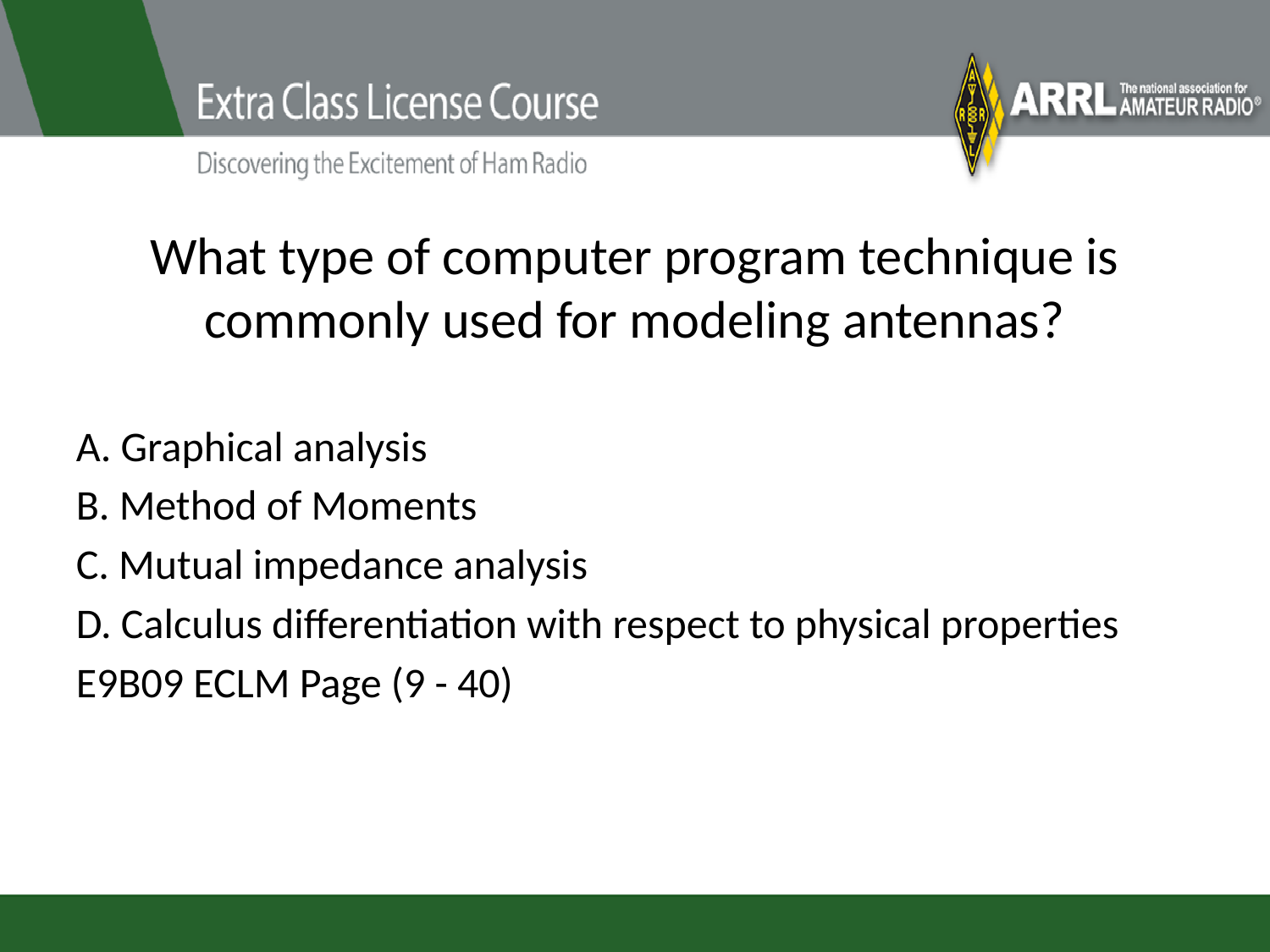

# What type of computer program technique is commonly used for modeling antennas?
A. Graphical analysis
B. Method of Moments
C. Mutual impedance analysis
D. Calculus differentiation with respect to physical properties
E9B09 ECLM Page (9 - 40)